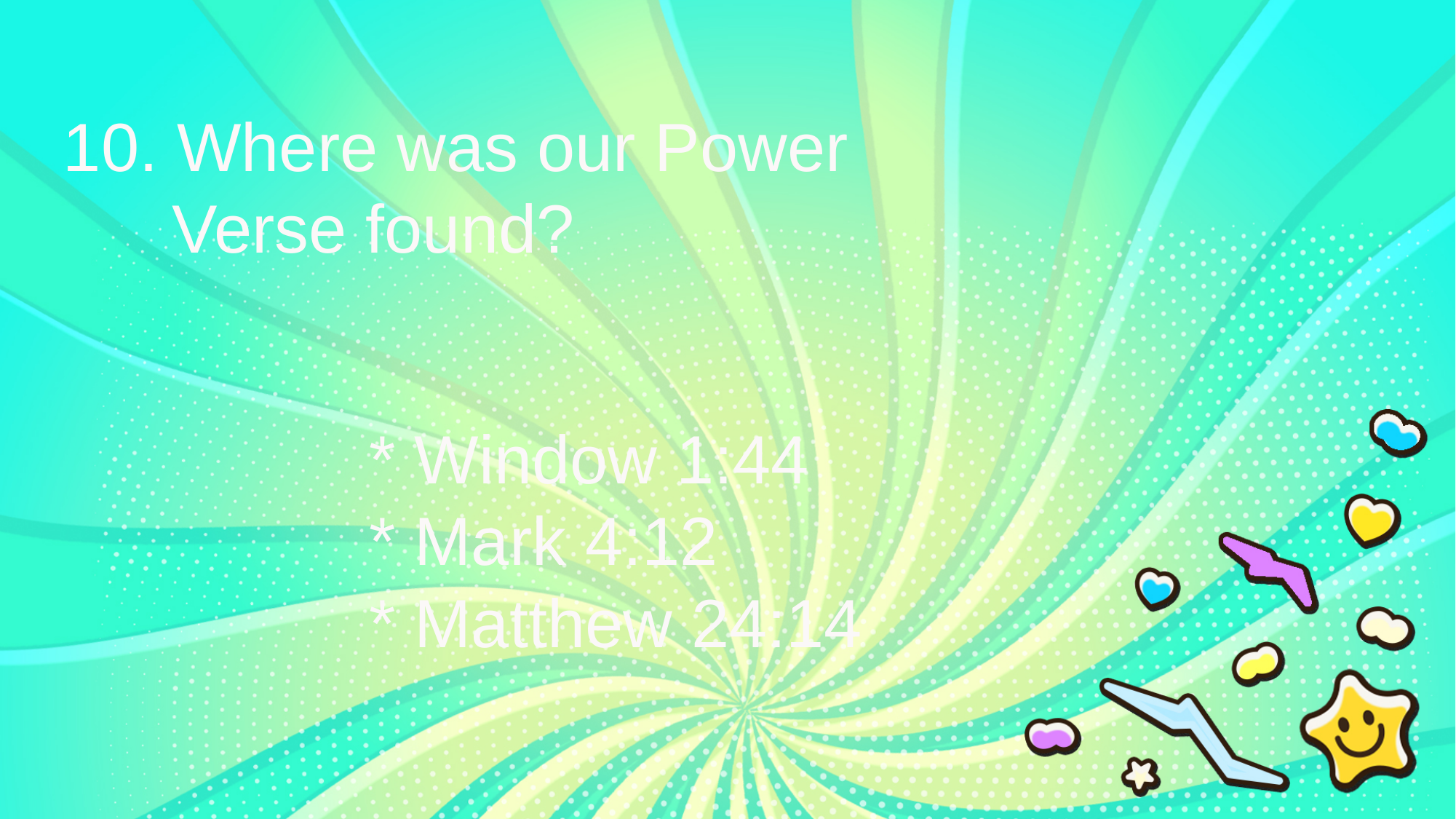

10. Where was our Power
	Verse found?
* Window 1:44
* Mark 4:12
* Matthew 24:14